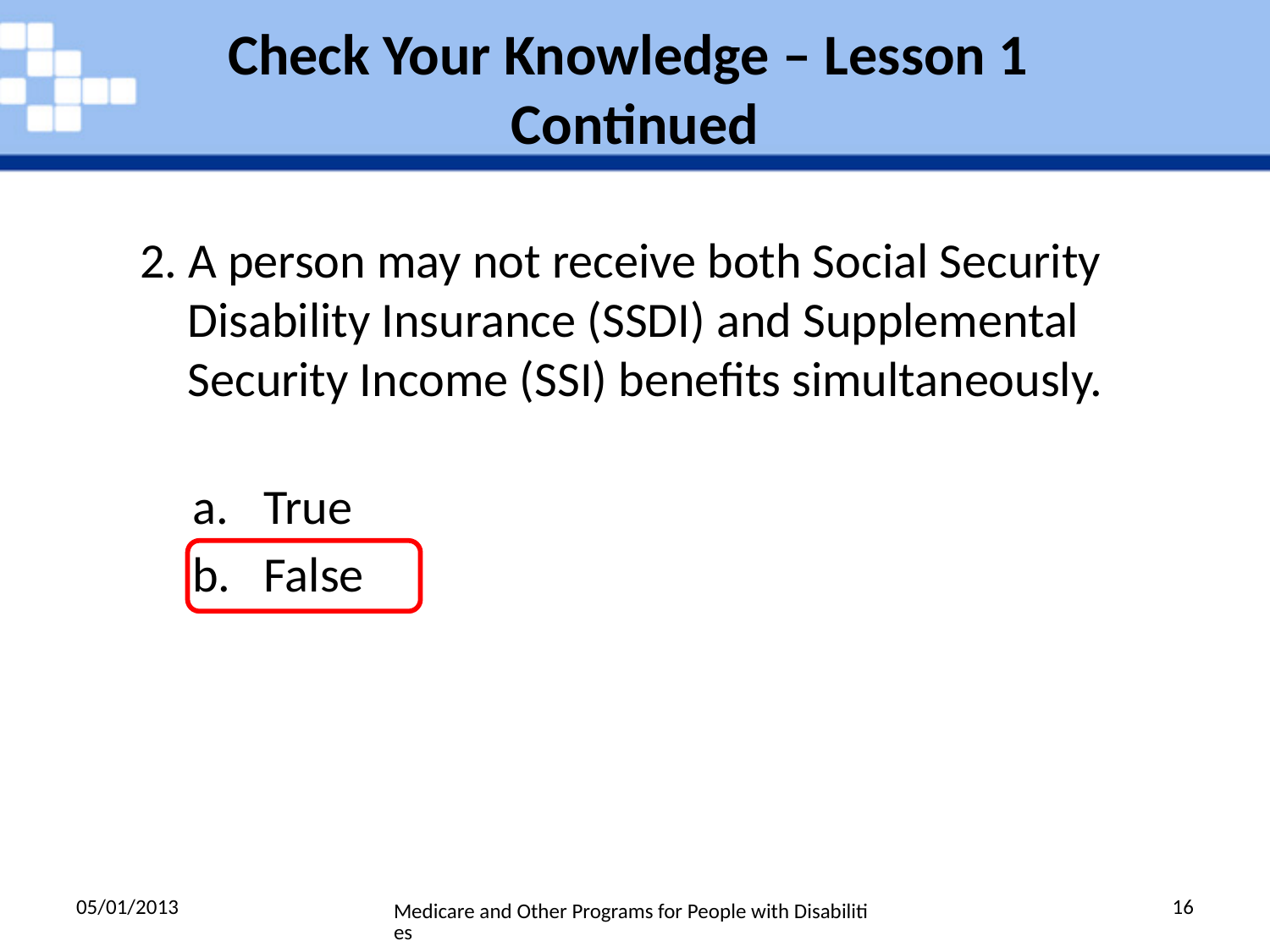

# Check Your Knowledge – Lesson 1 Continued
2. A person may not receive both Social Security Disability Insurance (SSDI) and Supplemental Security Income (SSI) benefits simultaneously.

True
False

05/01/2013
16
Medicare and Other Programs for People with Disabilities